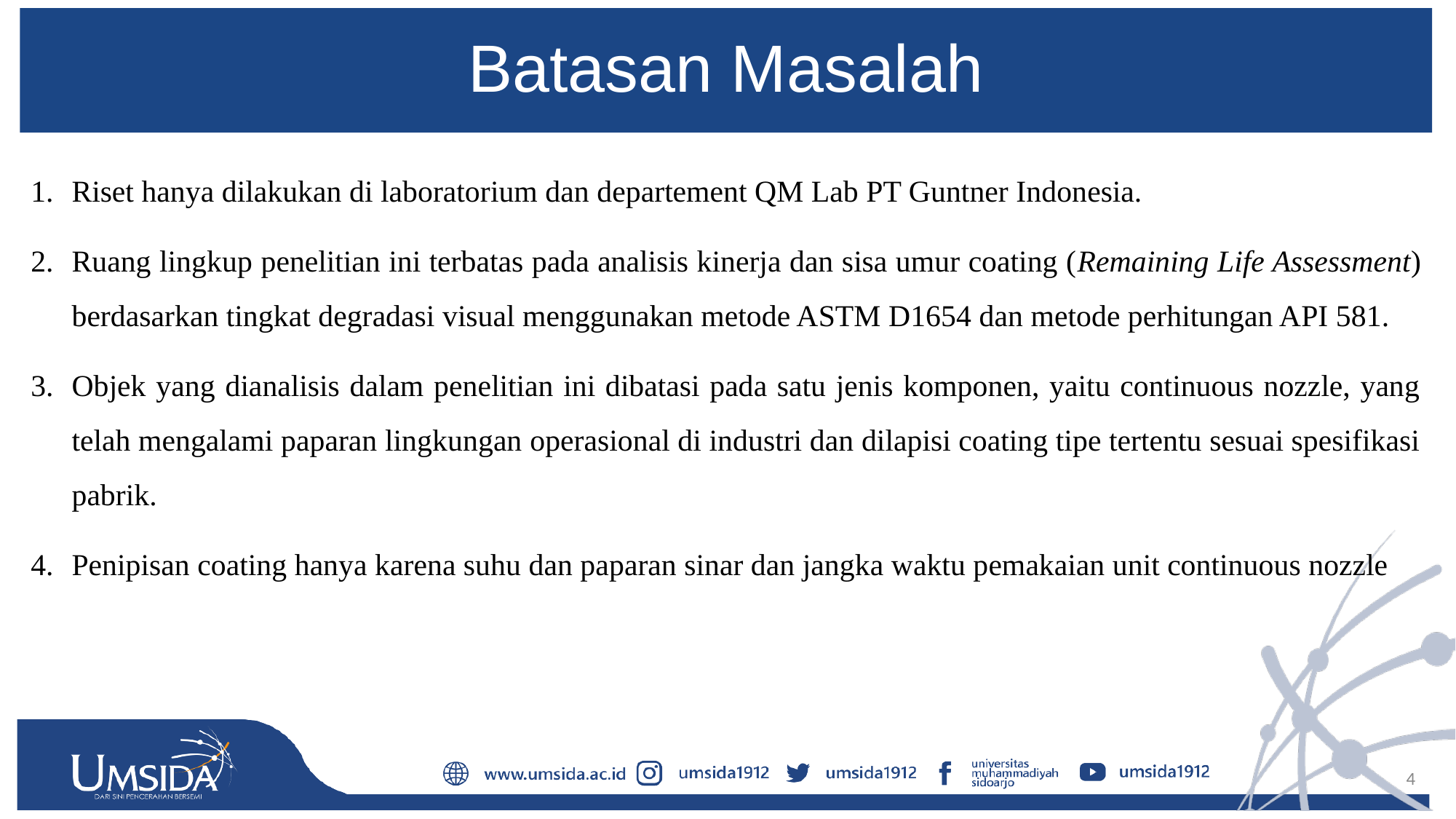

# Batasan Masalah
Riset hanya dilakukan di laboratorium dan departement QM Lab PT Guntner Indonesia.
Ruang lingkup penelitian ini terbatas pada analisis kinerja dan sisa umur coating (Remaining Life Assessment) berdasarkan tingkat degradasi visual menggunakan metode ASTM D1654 dan metode perhitungan API 581.
Objek yang dianalisis dalam penelitian ini dibatasi pada satu jenis komponen, yaitu continuous nozzle, yang telah mengalami paparan lingkungan operasional di industri dan dilapisi coating tipe tertentu sesuai spesifikasi pabrik.
Penipisan coating hanya karena suhu dan paparan sinar dan jangka waktu pemakaian unit continuous nozzle